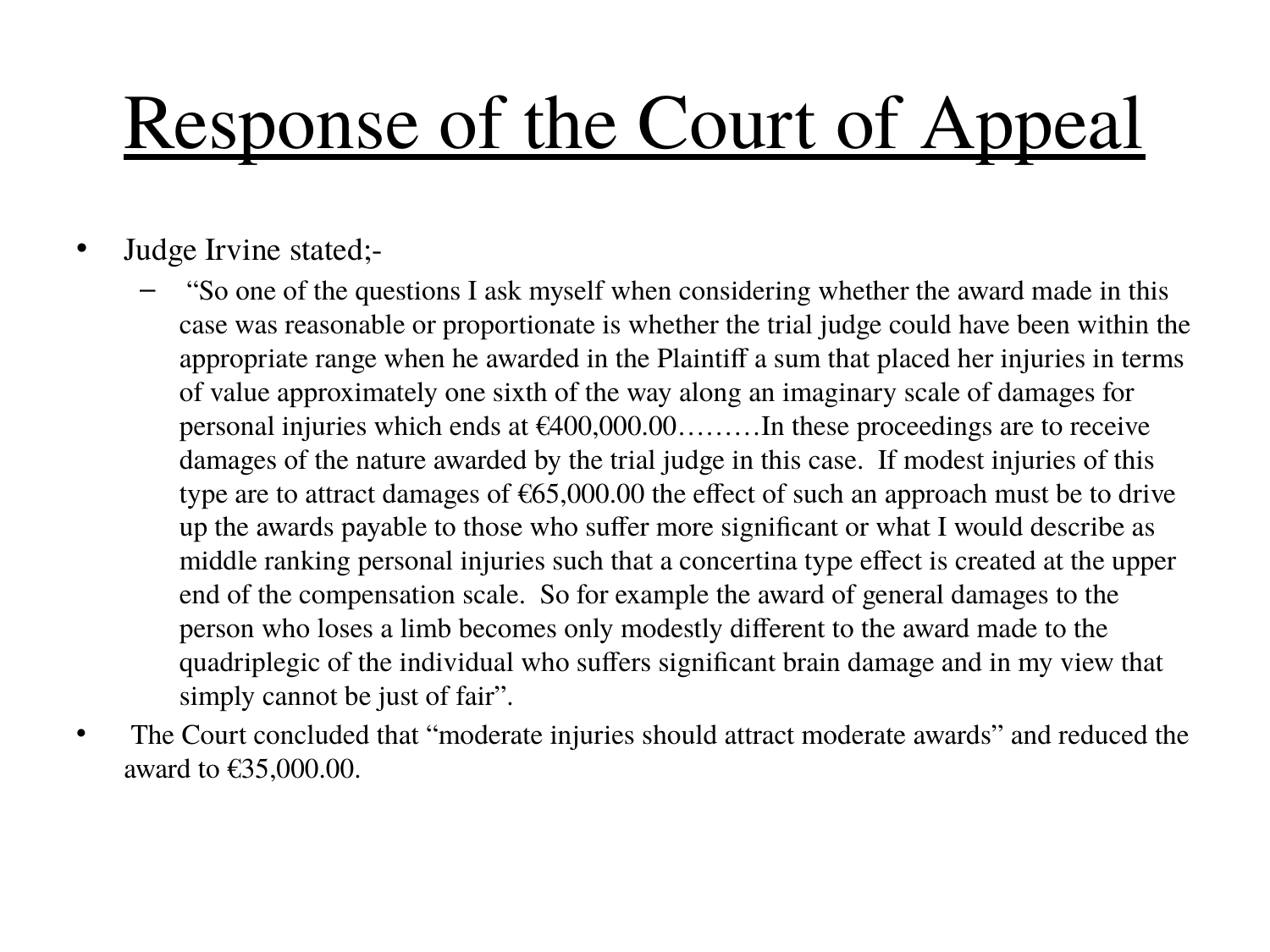

# Response of the Court of Appeal
Judge Irvine stated;-
 “So one of the questions I ask myself when considering whether the award made in this case was reasonable or proportionate is whether the trial judge could have been within the appropriate range when he awarded in the Plaintiff a sum that placed her injuries in terms of value approximately one sixth of the way along an imaginary scale of damages for personal injuries which ends at €400,000.00………In these proceedings are to receive damages of the nature awarded by the trial judge in this case.  If modest injuries of this type are to attract damages of €65,000.00 the effect of such an approach must be to drive up the awards payable to those who suffer more significant or what I would describe as middle ranking personal injuries such that a concertina type effect is created at the upper end of the compensation scale.  So for example the award of general damages to the person who loses a limb becomes only modestly different to the award made to the quadriplegic of the individual who suffers significant brain damage and in my view that simply cannot be just of fair”.
 The Court concluded that “moderate injuries should attract moderate awards” and reduced the award to €35,000.00.